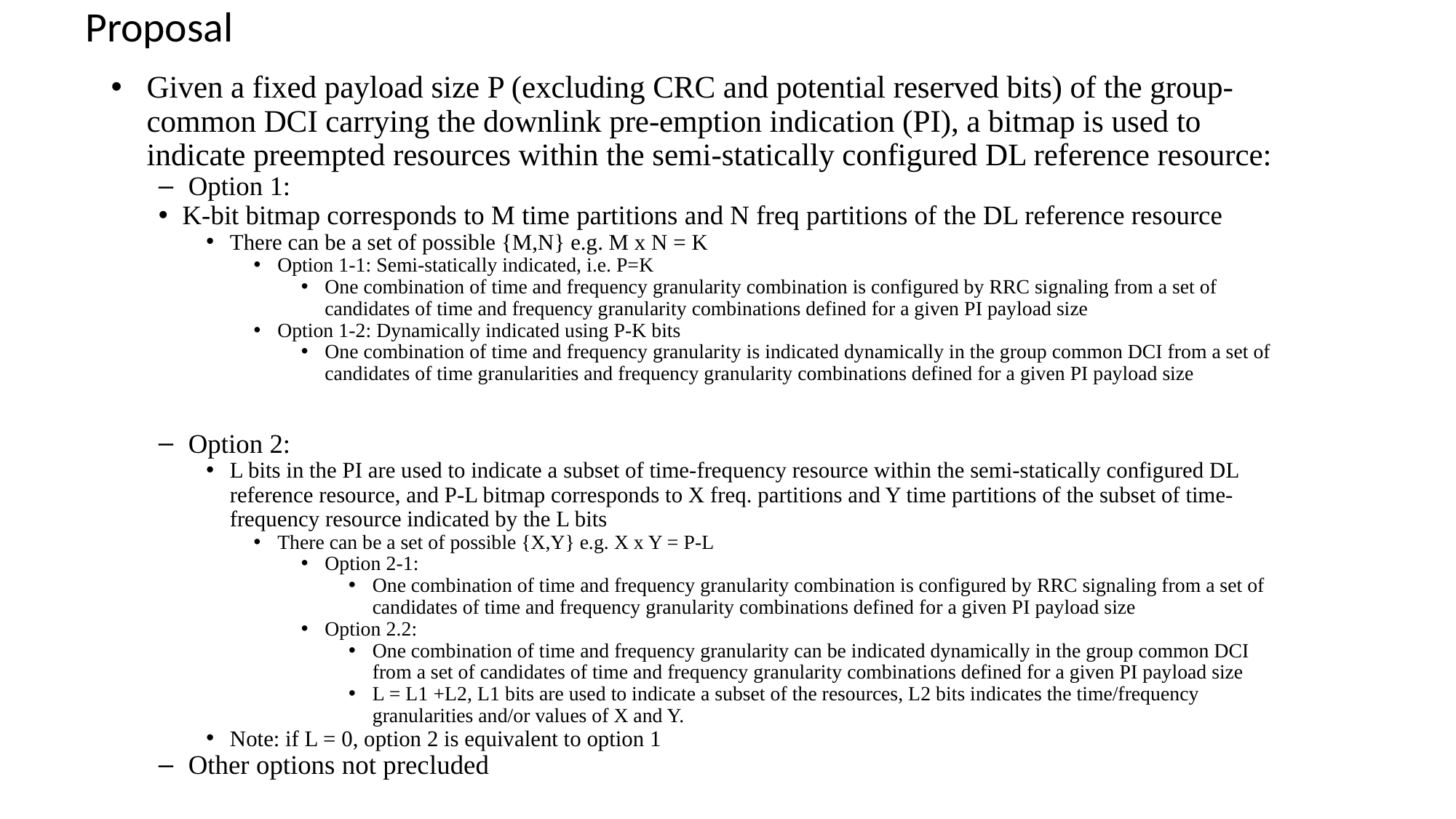

# Proposal
Given a fixed payload size P (excluding CRC and potential reserved bits) of the group-common DCI carrying the downlink pre-emption indication (PI), a bitmap is used to indicate preempted resources within the semi-statically configured DL reference resource:
Option 1:
K-bit bitmap corresponds to M time partitions and N freq partitions of the DL reference resource
There can be a set of possible {M,N} e.g. M x N = K
Option 1-1: Semi-statically indicated, i.e. P=K
One combination of time and frequency granularity combination is configured by RRC signaling from a set of candidates of time and frequency granularity combinations defined for a given PI payload size
Option 1-2: Dynamically indicated using P-K bits
One combination of time and frequency granularity is indicated dynamically in the group common DCI from a set of candidates of time granularities and frequency granularity combinations defined for a given PI payload size

Option 2:
L bits in the PI are used to indicate a subset of time-frequency resource within the semi-statically configured DL reference resource, and P-L bitmap corresponds to X freq. partitions and Y time partitions of the subset of time-frequency resource indicated by the L bits
There can be a set of possible {X,Y} e.g. X x Y = P-L
Option 2-1:
One combination of time and frequency granularity combination is configured by RRC signaling from a set of candidates of time and frequency granularity combinations defined for a given PI payload size
Option 2.2:
One combination of time and frequency granularity can be indicated dynamically in the group common DCI from a set of candidates of time and frequency granularity combinations defined for a given PI payload size
L = L1 +L2, L1 bits are used to indicate a subset of the resources, L2 bits indicates the time/frequency granularities and/or values of X and Y.
Note: if L = 0, option 2 is equivalent to option 1
Other options not precluded